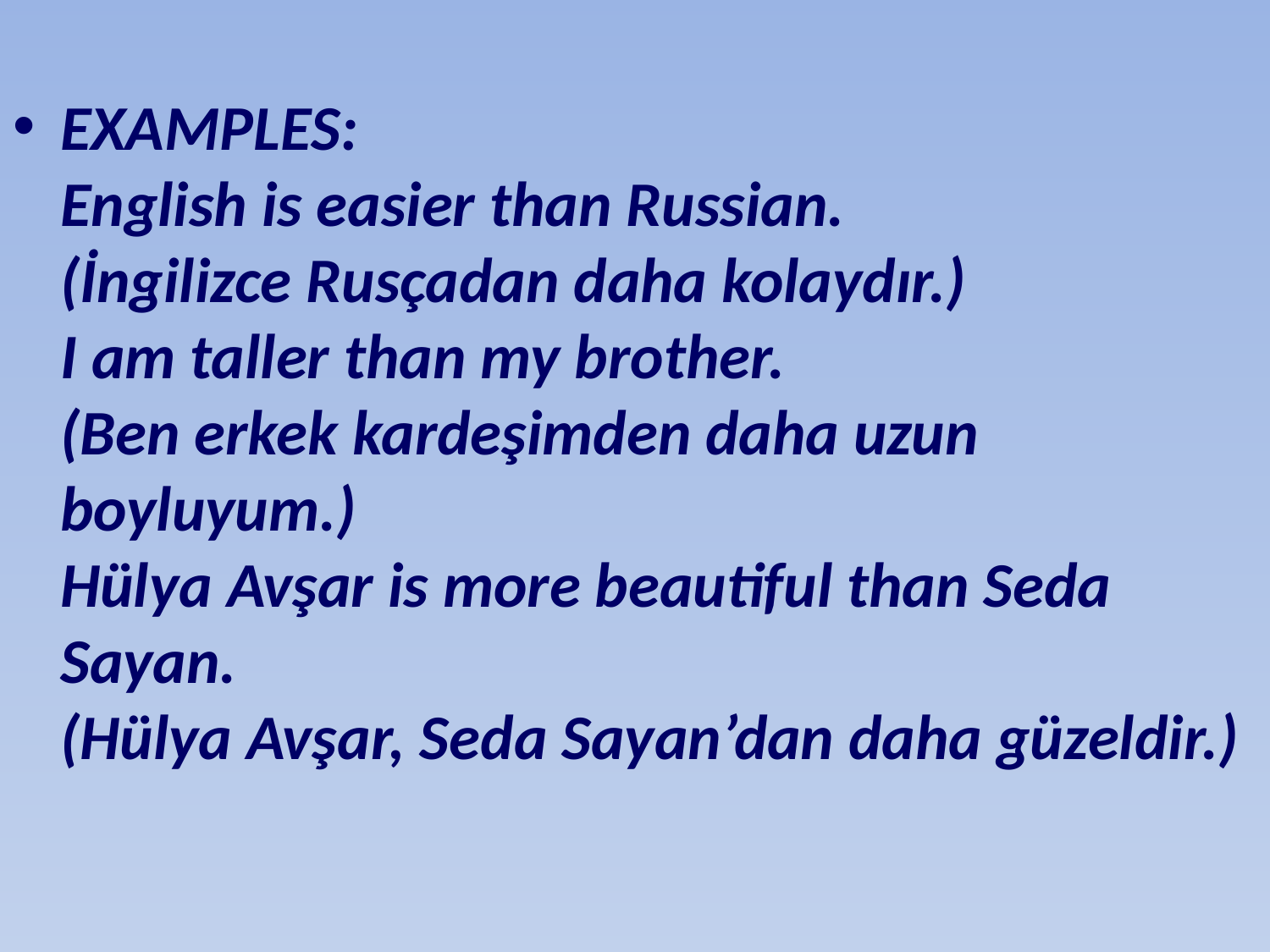

EXAMPLES:
English is easier than Russian.
(İngilizce Rusçadan daha kolaydır.)
I am taller than my brother.
(Ben erkek kardeşimden daha uzun boyluyum.)
Hülya Avşar is more beautiful than Seda Sayan.
(Hülya Avşar, Seda Sayan’dan daha güzeldir.)